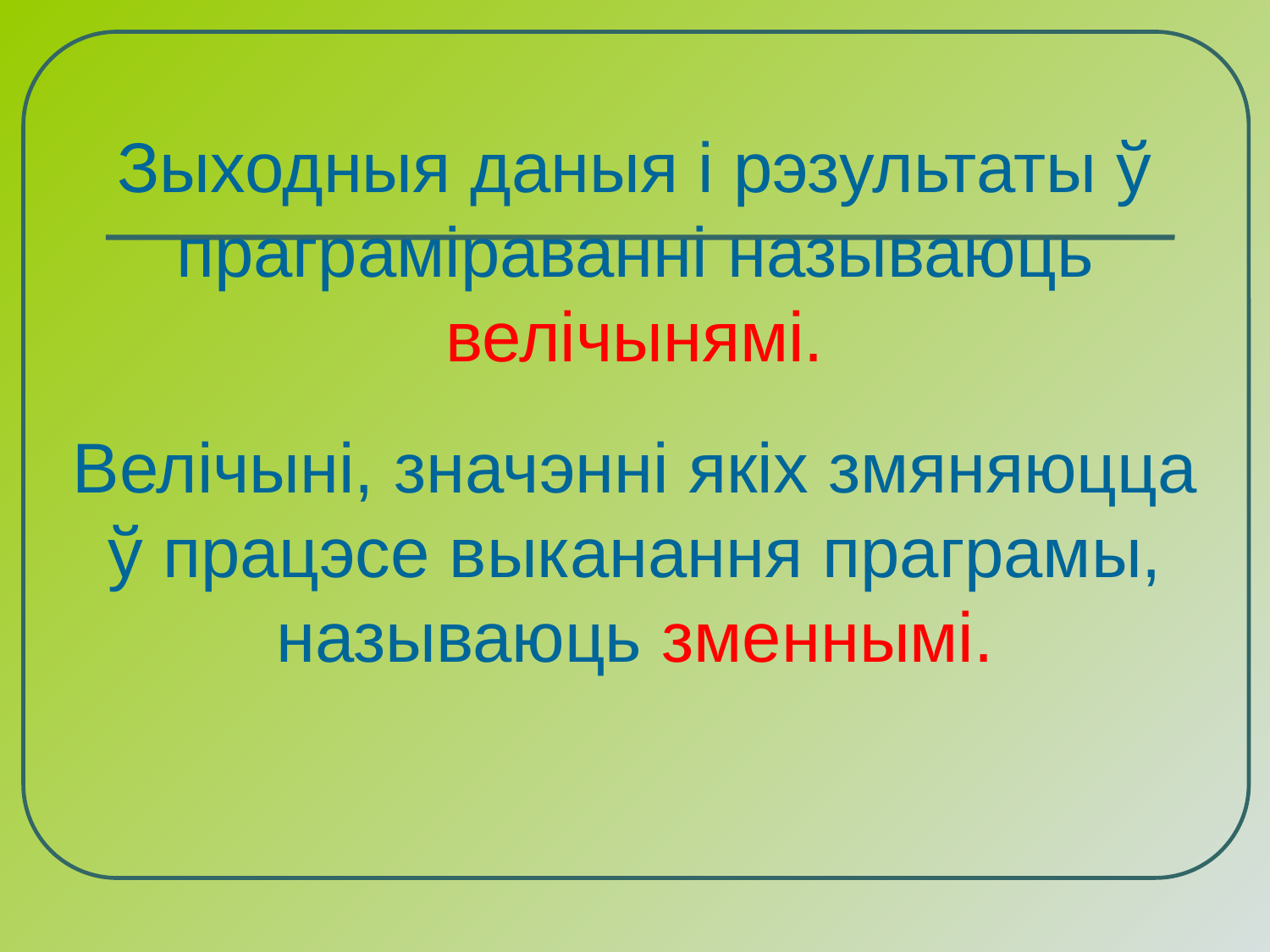

Зыходныя даныя і рэзультаты ў праграміраванні называюць велічынямі.
Велічыні, значэнні якіх змяняюцца ў працэсе выканання праграмы, называюць зменнымі.